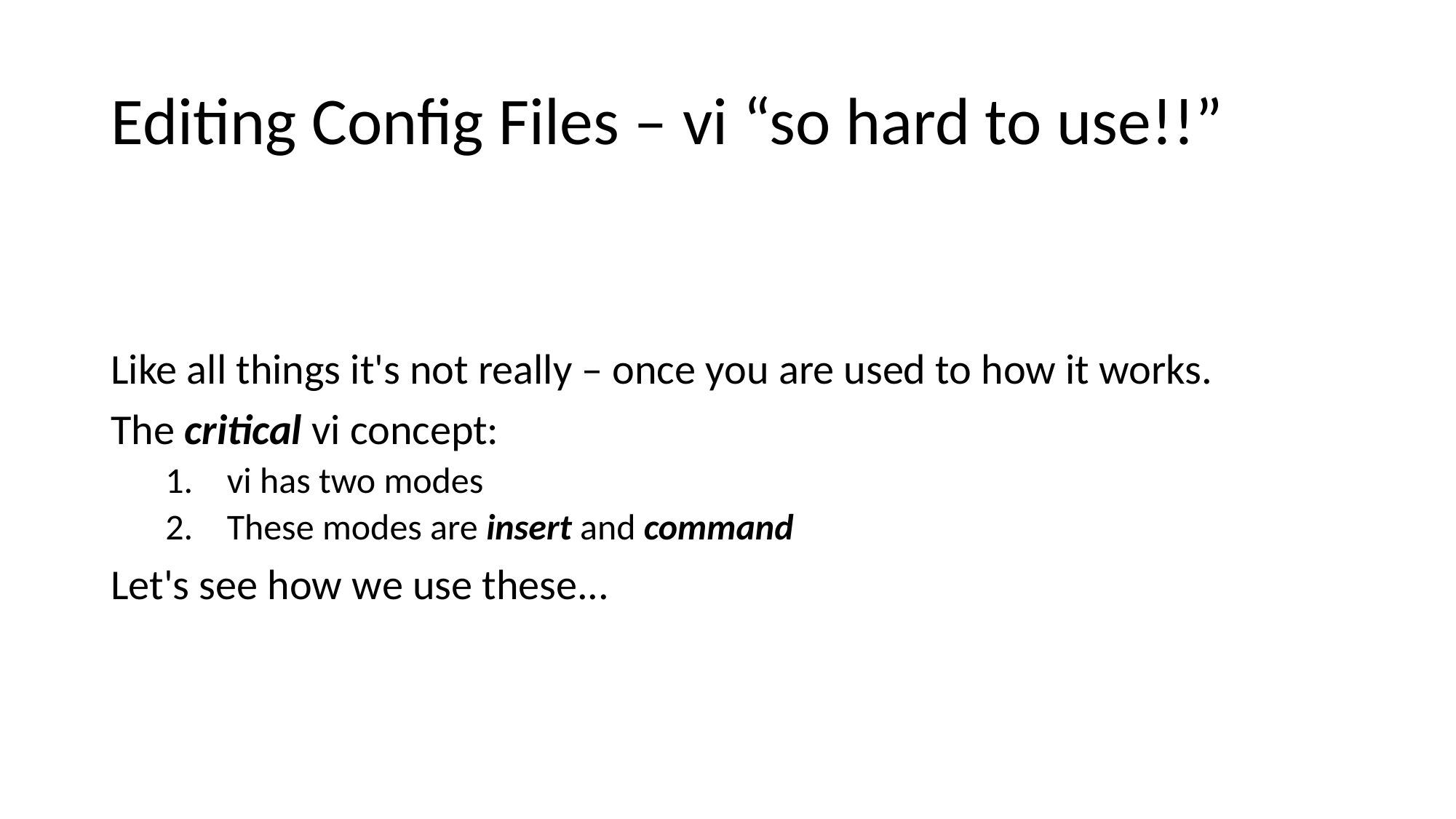

# Editing Config Files – vi “so hard to use!!”
Like all things it's not really – once you are used to how it works.
The critical vi concept:
vi has two modes
These modes are insert and command
Let's see how we use these...